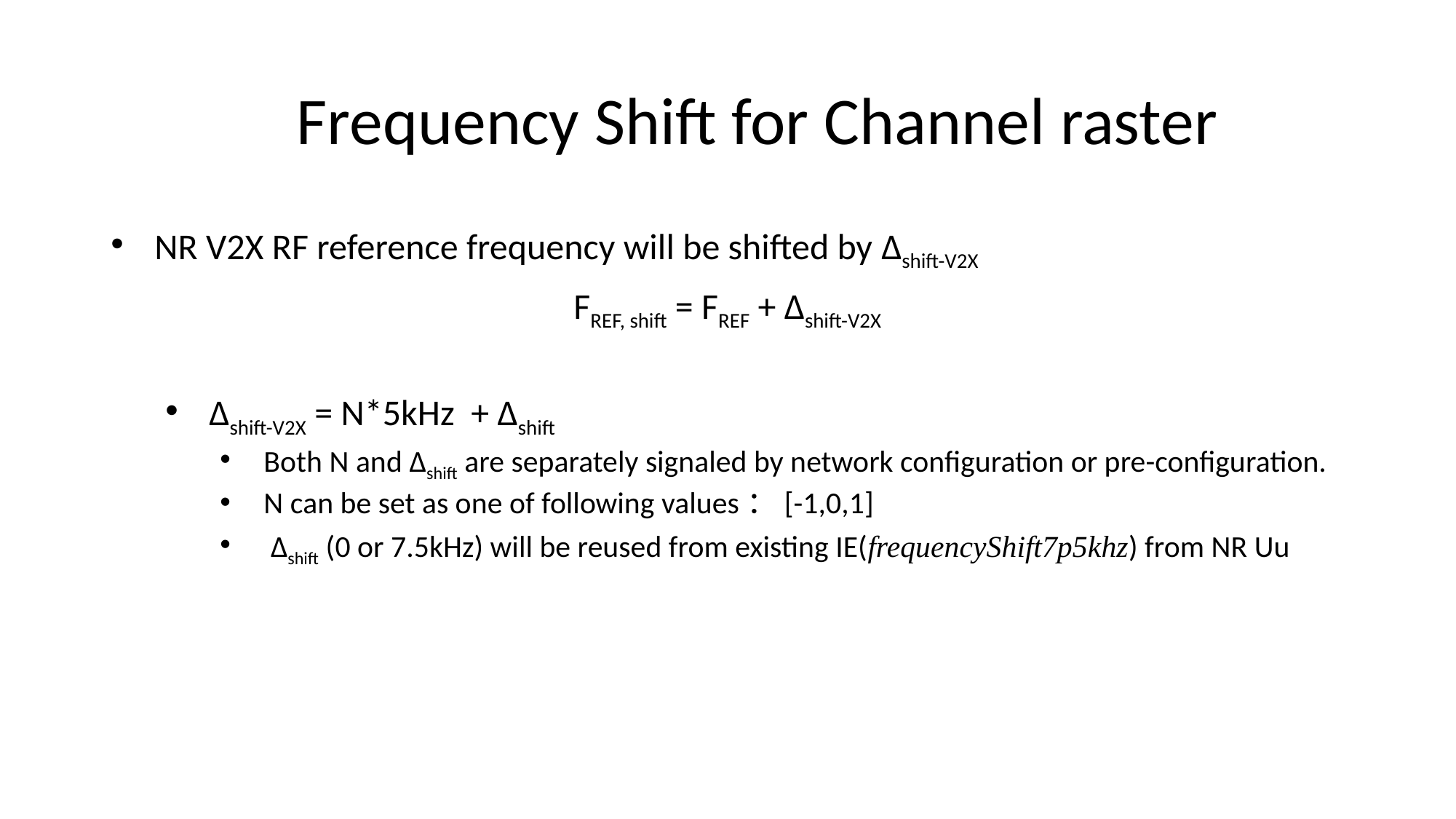

# Frequency Shift for Channel raster
NR V2X RF reference frequency will be shifted by Δshift-V2X
FREF, shift = FREF + Δshift-V2X

Δshift-V2X = N*5kHz  + Δshift
Both N and Δshift are separately signaled by network configuration or pre-configuration.
N can be set as one of following values：[-1,0,1]
 Δshift (0 or 7.5kHz) will be reused from existing IE(frequencyShift7p5khz) from NR Uu